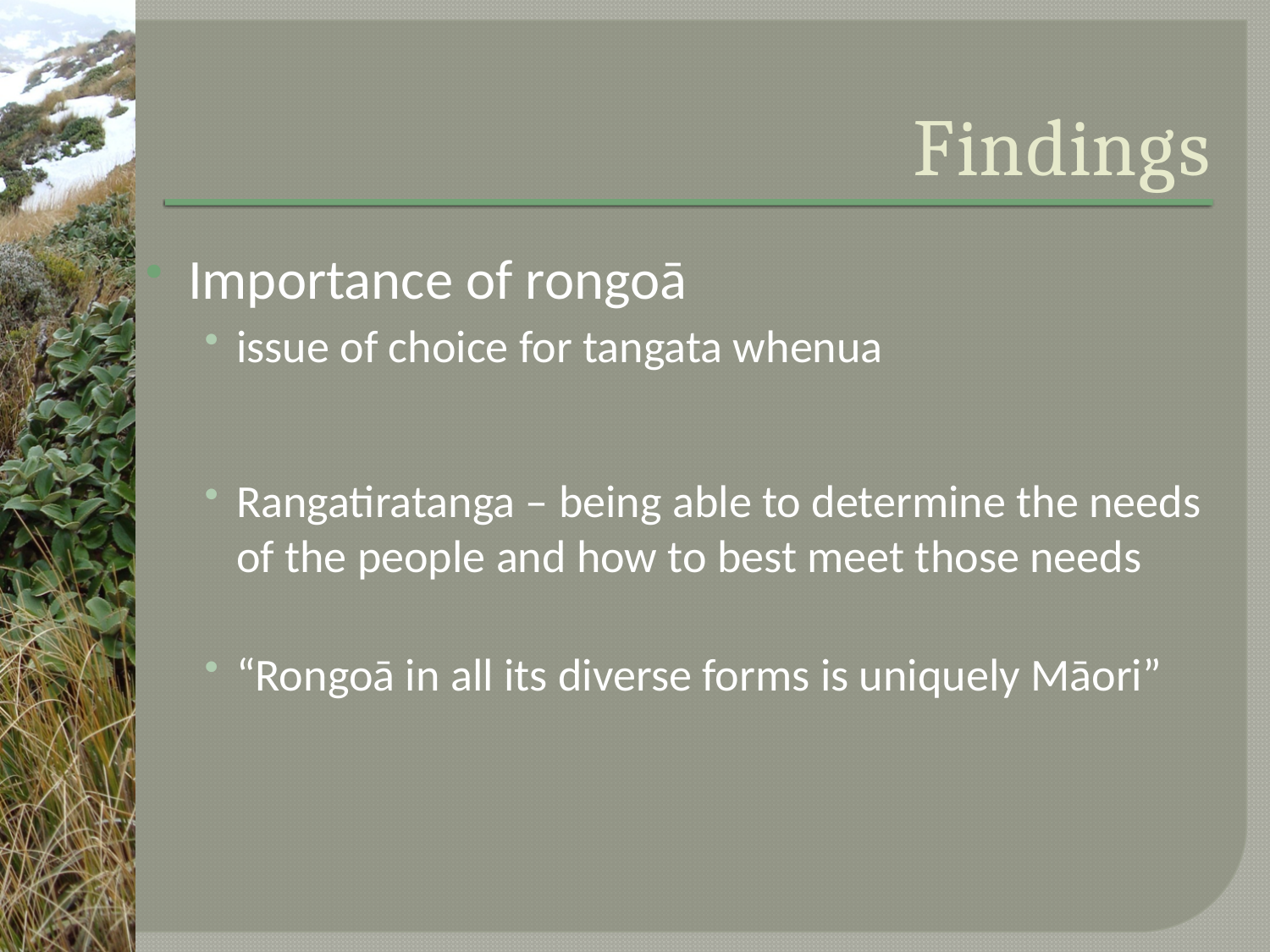

# Findings
Importance of rongoā
issue of choice for tangata whenua

Rangatiratanga – being able to determine the needs  of the people and how to best meet those needs

“Rongoā in all its diverse forms is uniquely Māori”